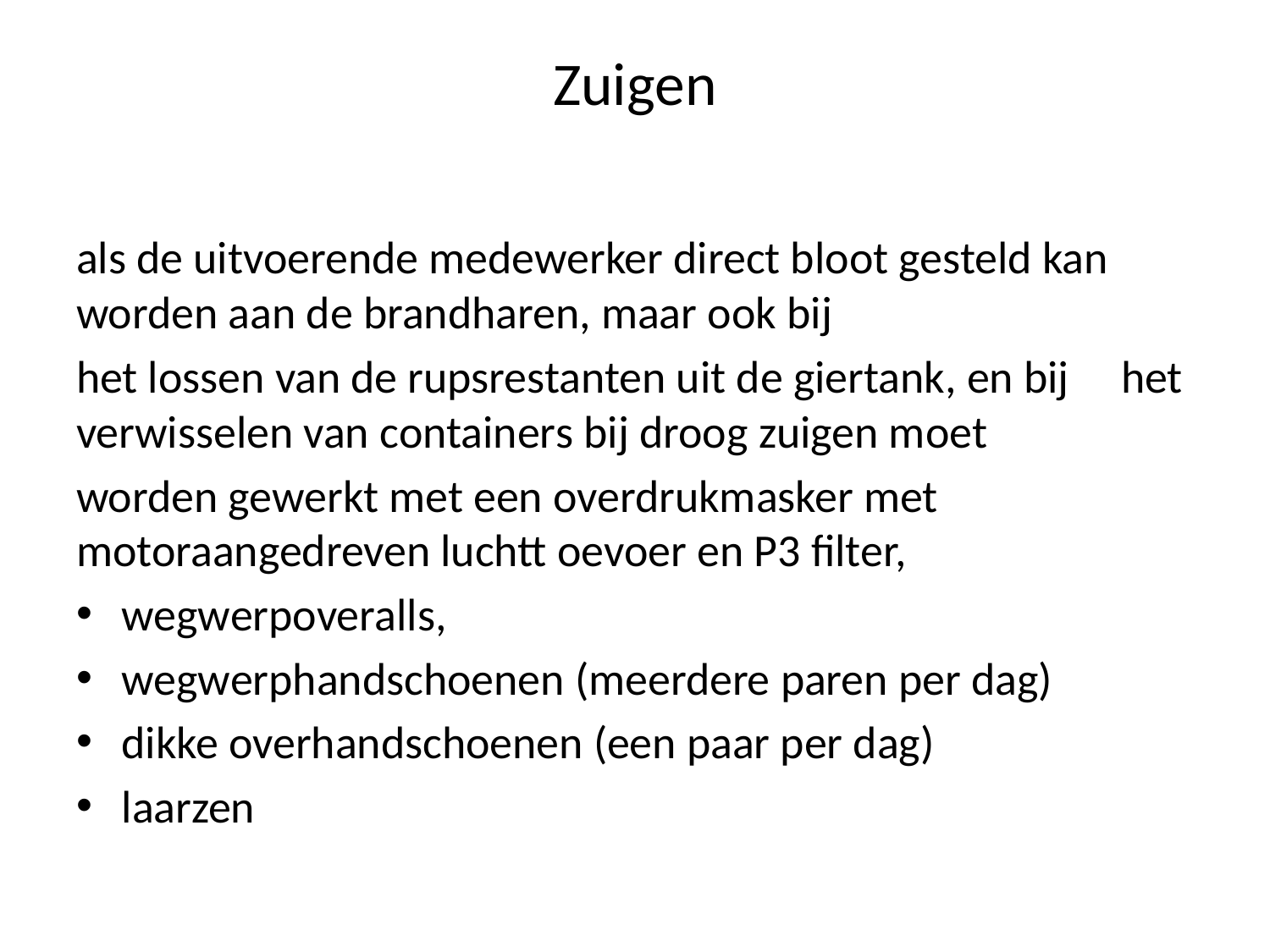

# Zuigen
als de uitvoerende medewerker direct bloot gesteld kan worden aan de brandharen, maar ook bij
het lossen van de rupsrestanten uit de giertank, en bij     het verwisselen van containers bij droog zuigen moet
worden gewerkt met een overdrukmasker met motoraangedreven luchtt oevoer en P3 filter,
wegwerpoveralls,
wegwerphandschoenen (meerdere paren per dag)
dikke overhandschoenen (een paar per dag)
laarzen